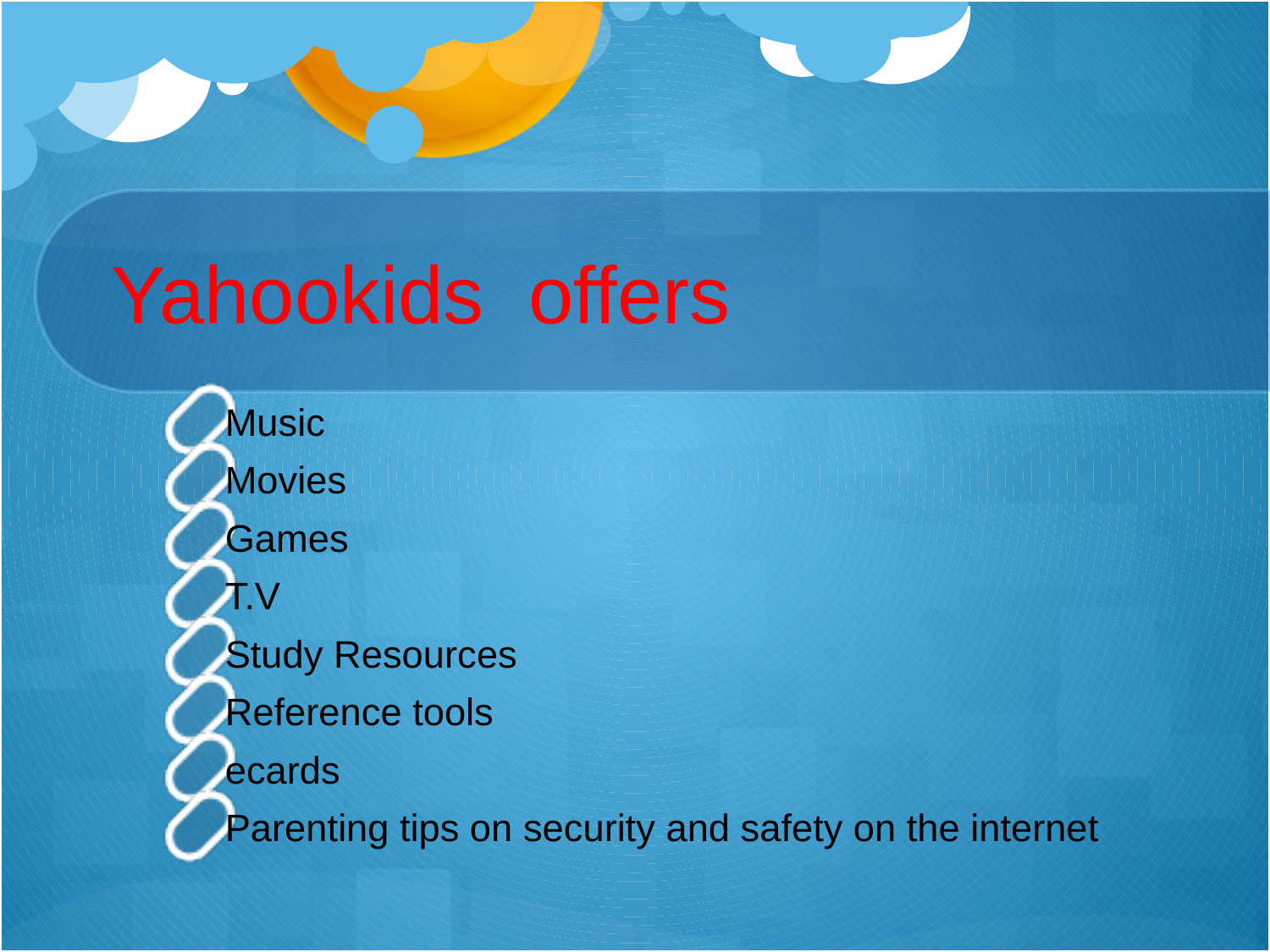

# Yahookids  offers
Music
Movies
Games
T.V
Study Resources
Reference tools
ecards
Parenting tips on security and safety on the internet